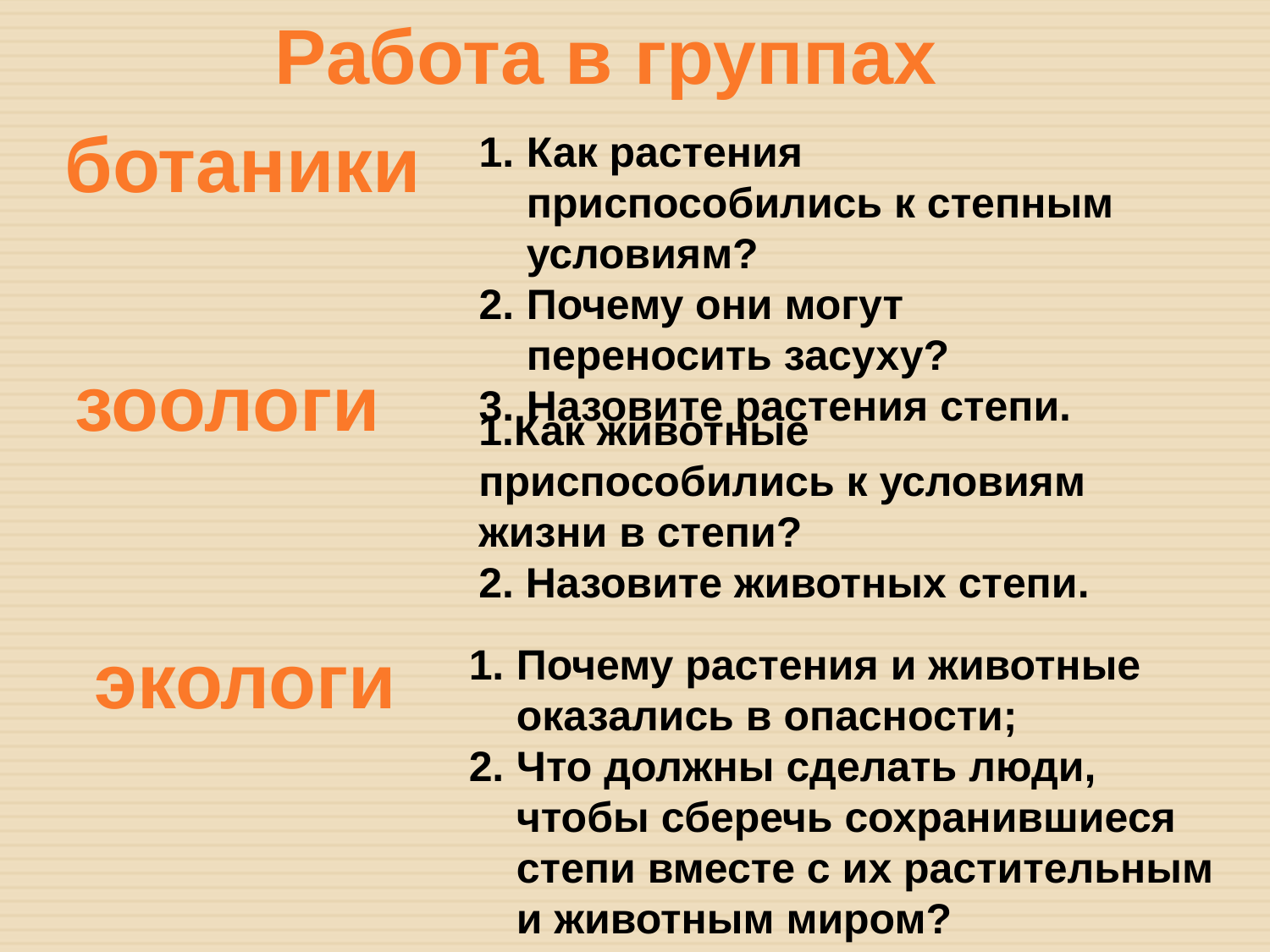

Работа в группах
ботаники
Как растения приспособились к степным условиям?
Почему они могут переносить засуху?
Назовите растения степи.
зоологи
1.Как животные приспособились к условиям жизни в степи?
2. Назовите животных степи.

экологи
Почему растения и животные оказались в опасности;
Что должны сделать люди, чтобы сберечь сохранившиеся  степи вместе с их растительным и животным миром?